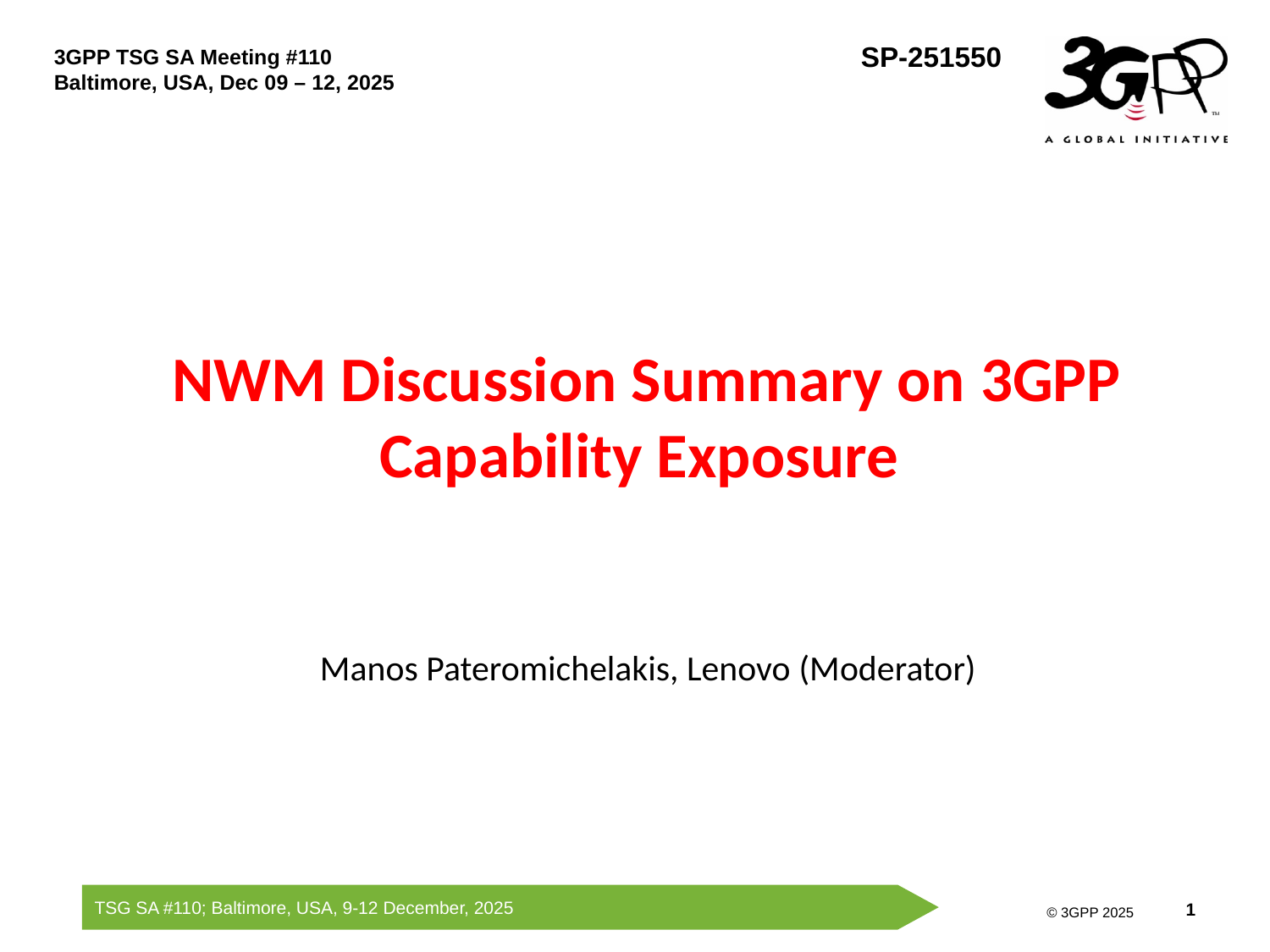

3GPP TSG SA Meeting #110
Baltimore, USA, Dec 09 – 12, 2025
SP-251550

# NWM Discussion Summary on 3GPP Capability Exposure
Manos Pateromichelakis, Lenovo (Moderator)